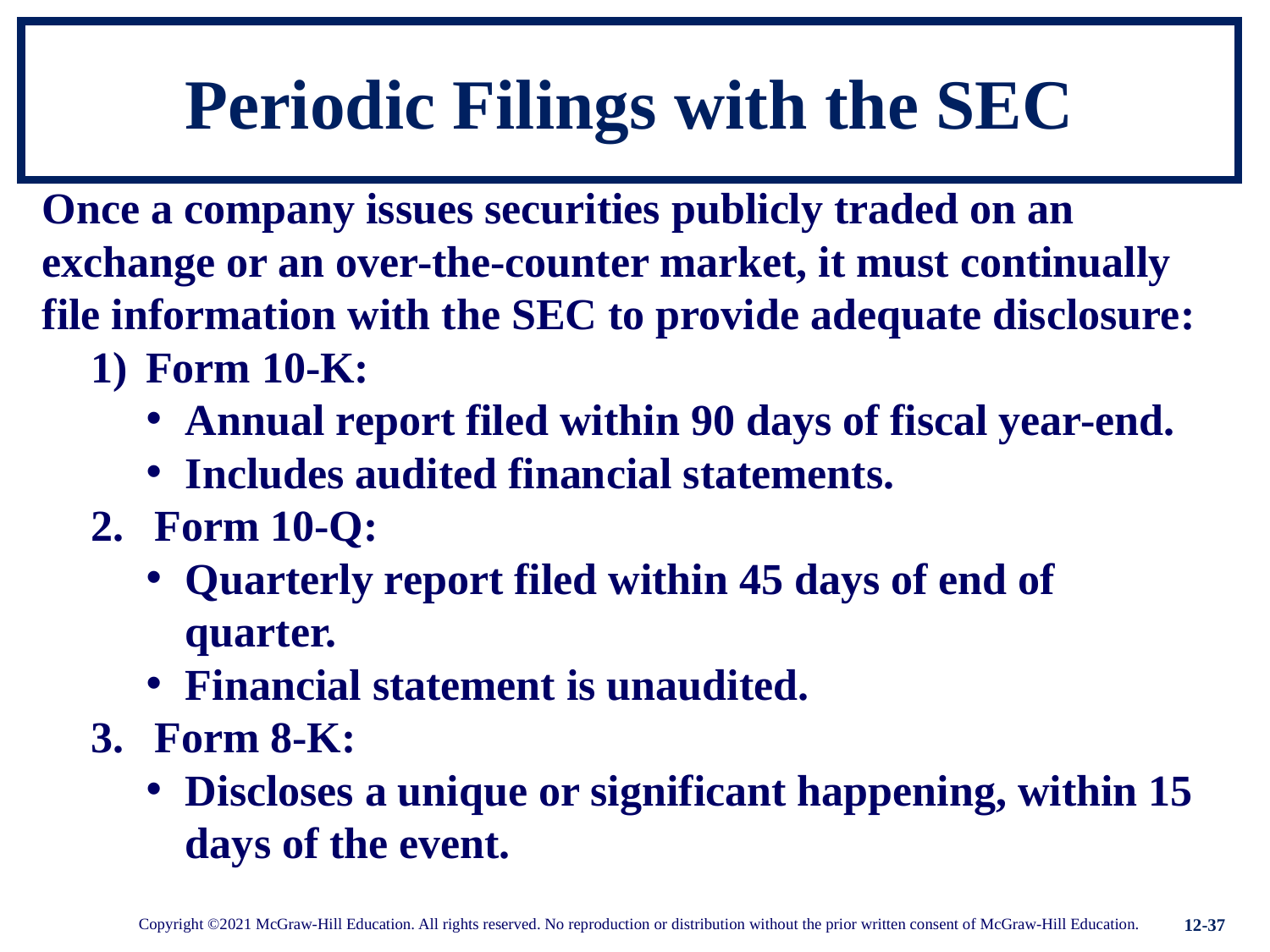

# Periodic Filings with the SEC
Once a company issues securities publicly traded on an exchange or an over-the-counter market, it must continually
file information with the SEC to provide adequate disclosure:
Form 10-K:
Annual report filed within 90 days of fiscal year-end.
Includes audited financial statements.
Form 10-Q:
Quarterly report filed within 45 days of end of quarter.
Financial statement is unaudited.
Form 8-K:
Discloses a unique or significant happening, within 15 days of the event.
12-37
Copyright ©2021 McGraw-Hill Education. All rights reserved. No reproduction or distribution without the prior written consent of McGraw-Hill Education.